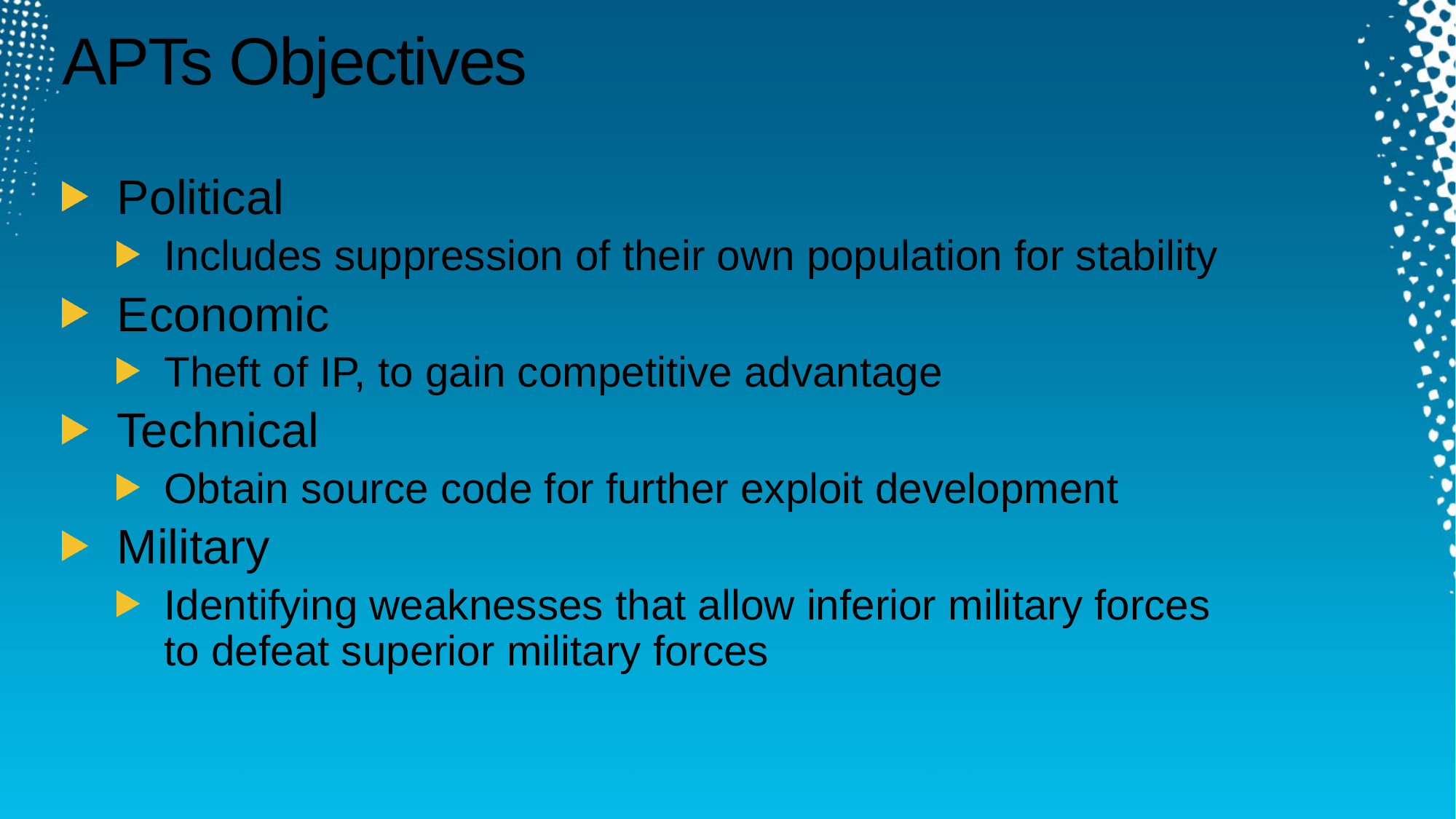

# APTs Objectives
Political
Includes suppression of their own population for stability
Economic
Theft of IP, to gain competitive advantage
Technical
Obtain source code for further exploit development
Military
Identifying weaknesses that allow inferior military forces
to defeat superior military forces